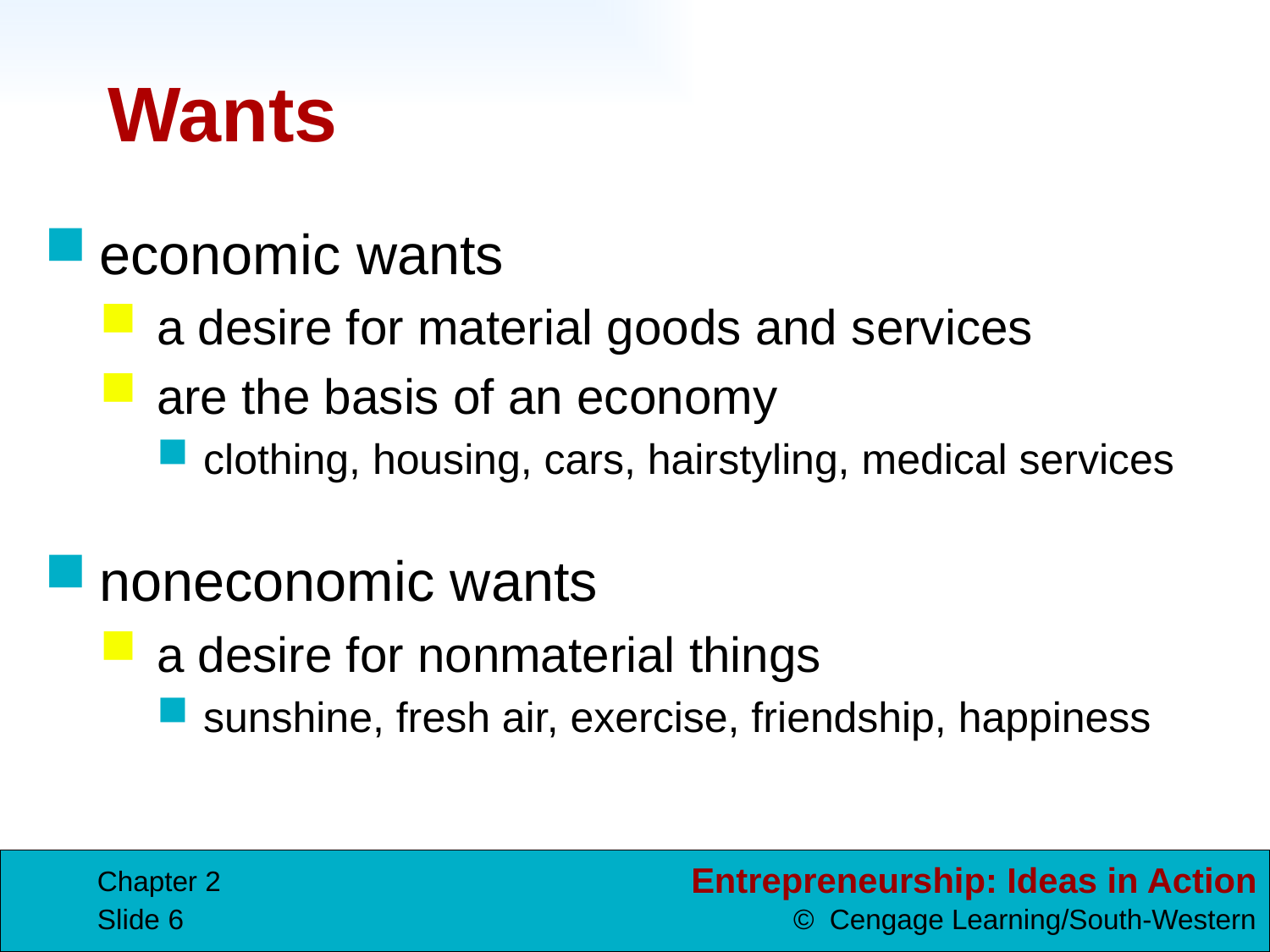

# Wants
economic wants
a desire for material goods and services
are the basis of an economy
clothing, housing, cars, hairstyling, medical services
noneconomic wants
a desire for nonmaterial things
sunshine, fresh air, exercise, friendship, happiness
Chapter 2
Slide 6